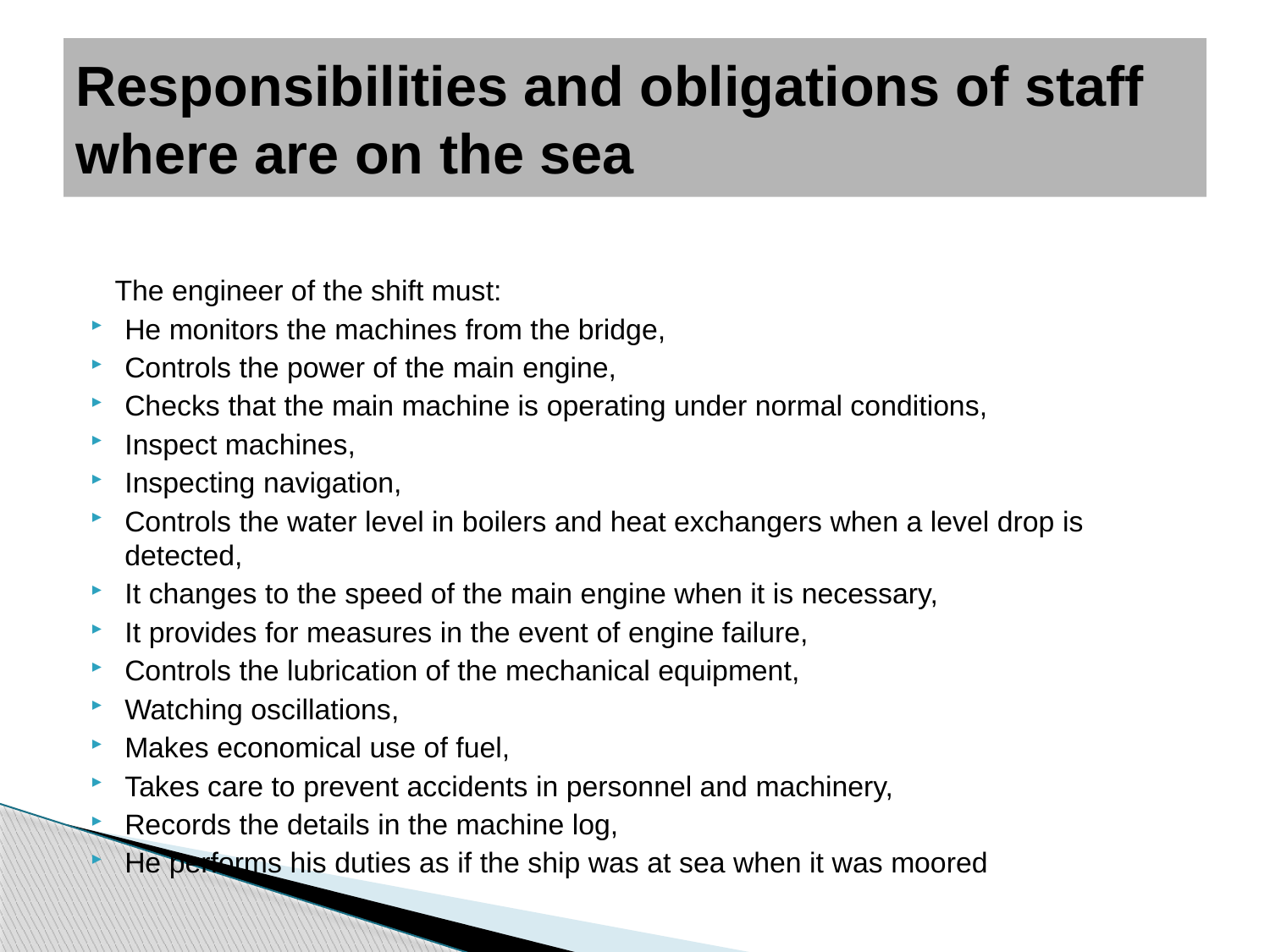

# Responsibilities and obligations of staff where are on the sea
   The engineer of the shift must:
He monitors the machines from the bridge,
Controls the power of the main engine,
Checks that the main machine is operating under normal conditions,
Inspect machines,
Inspecting navigation,
Controls the water level in boilers and heat exchangers when a level drop is detected,
It changes to the speed of the main engine when it is necessary,
It provides for measures in the event of engine failure,
Controls the lubrication of the mechanical equipment,
Watching oscillations,
Makes economical use of fuel,
Takes care to prevent accidents in personnel and machinery,
Records the details in the machine log,
He performs his duties as if the ship was at sea when it was moored